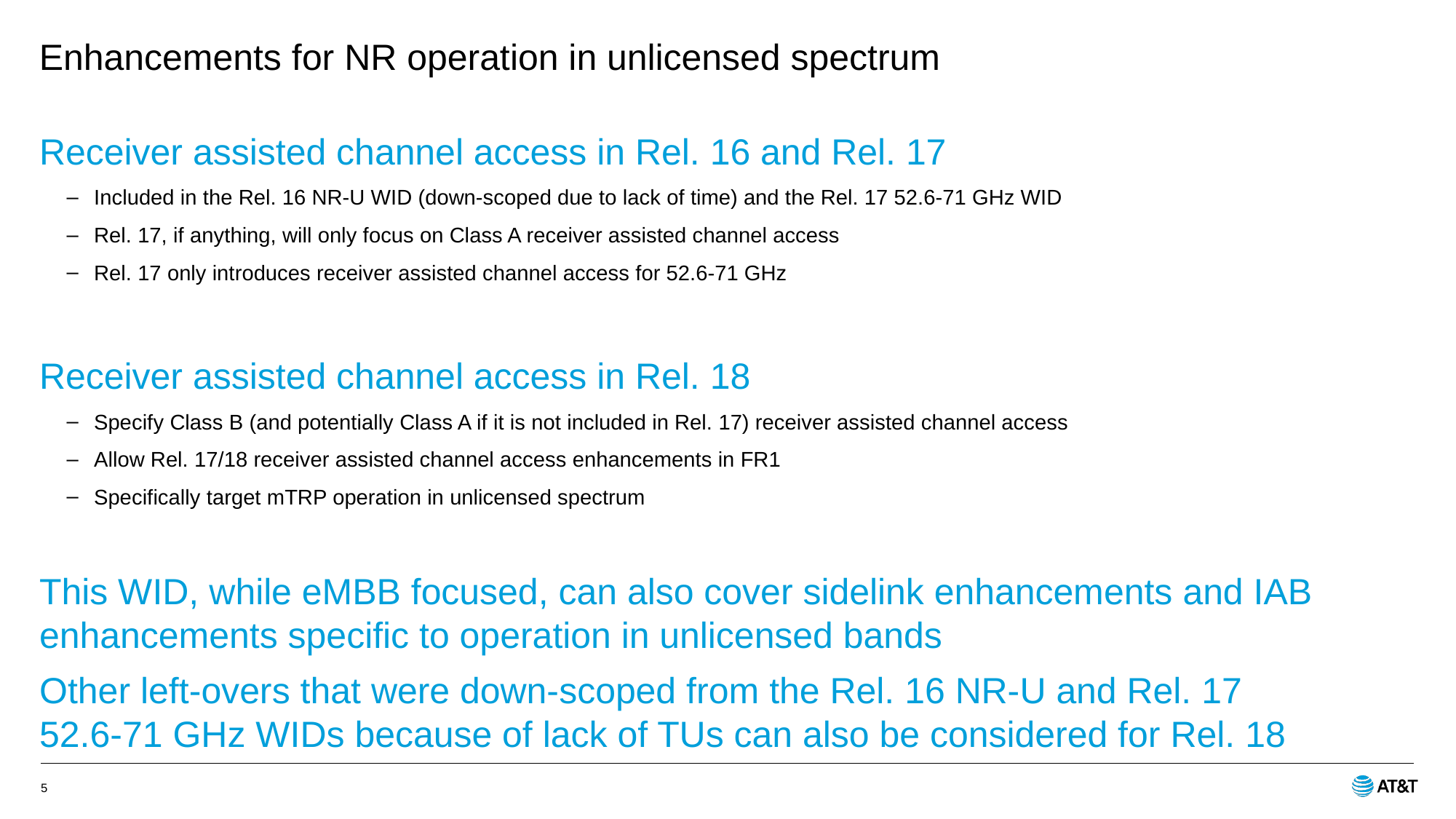

# Enhancements for NR operation in unlicensed spectrum
Receiver assisted channel access in Rel. 16 and Rel. 17
Included in the Rel. 16 NR-U WID (down-scoped due to lack of time) and the Rel. 17 52.6-71 GHz WID
Rel. 17, if anything, will only focus on Class A receiver assisted channel access
Rel. 17 only introduces receiver assisted channel access for 52.6-71 GHz

Receiver assisted channel access in Rel. 18
Specify Class B (and potentially Class A if it is not included in Rel. 17) receiver assisted channel access
Allow Rel. 17/18 receiver assisted channel access enhancements in FR1
Specifically target mTRP operation in unlicensed spectrum

This WID, while eMBB focused, can also cover sidelink enhancements and IAB enhancements specific to operation in unlicensed bands
Other left-overs that were down-scoped from the Rel. 16 NR-U and Rel. 17
52.6-71 GHz WIDs because of lack of TUs can also be considered for Rel. 18